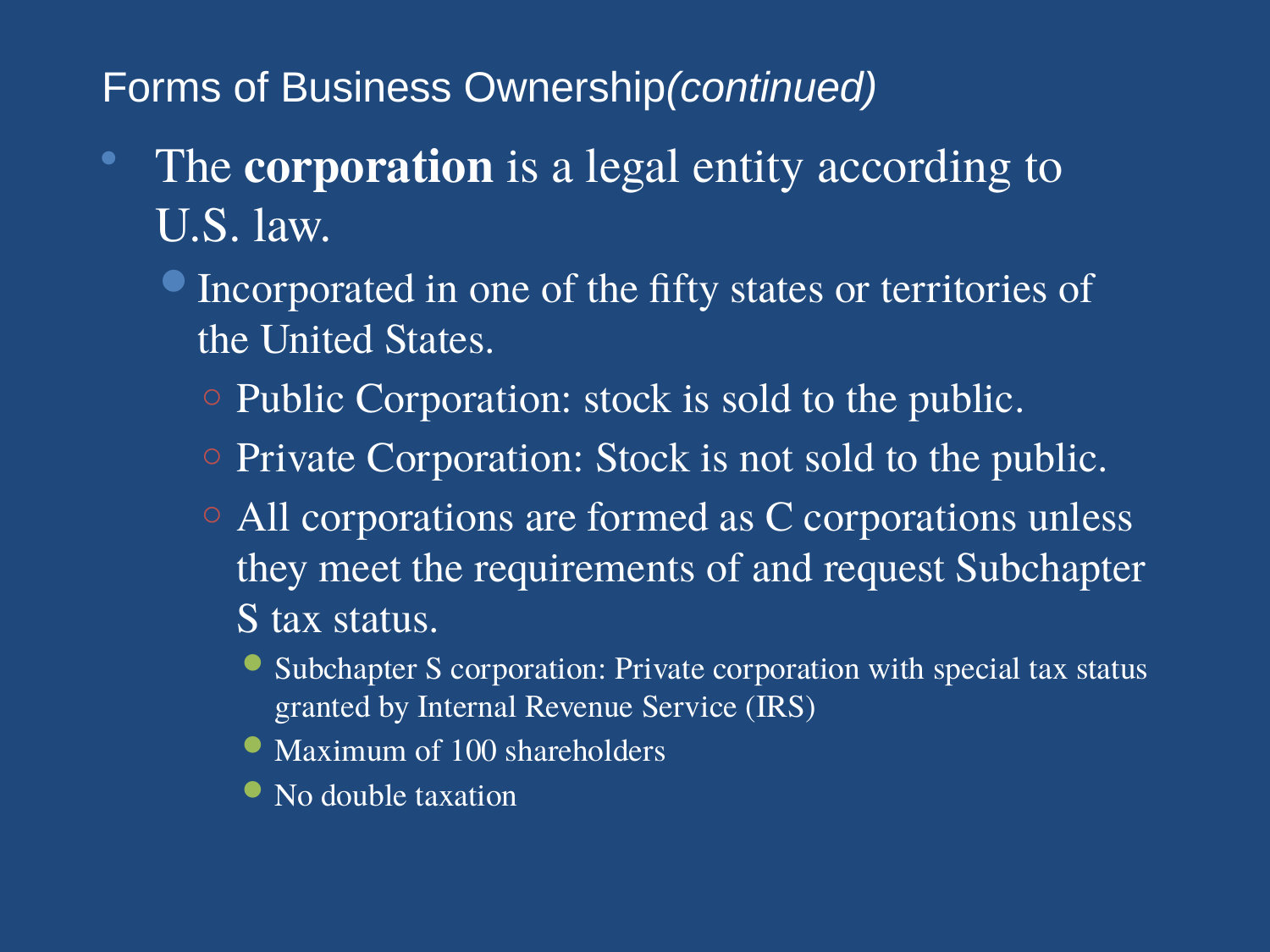

# Forms of Business Ownership(continued)
The corporation is a legal entity according to U.S. law.
Incorporated in one of the fifty states or territories of the United States.
Public Corporation: stock is sold to the public.
Private Corporation: Stock is not sold to the public.
All corporations are formed as C corporations unless they meet the requirements of and request Subchapter S tax status.
Subchapter S corporation: Private corporation with special tax status granted by Internal Revenue Service (IRS)
Maximum of 100 shareholders
No double taxation